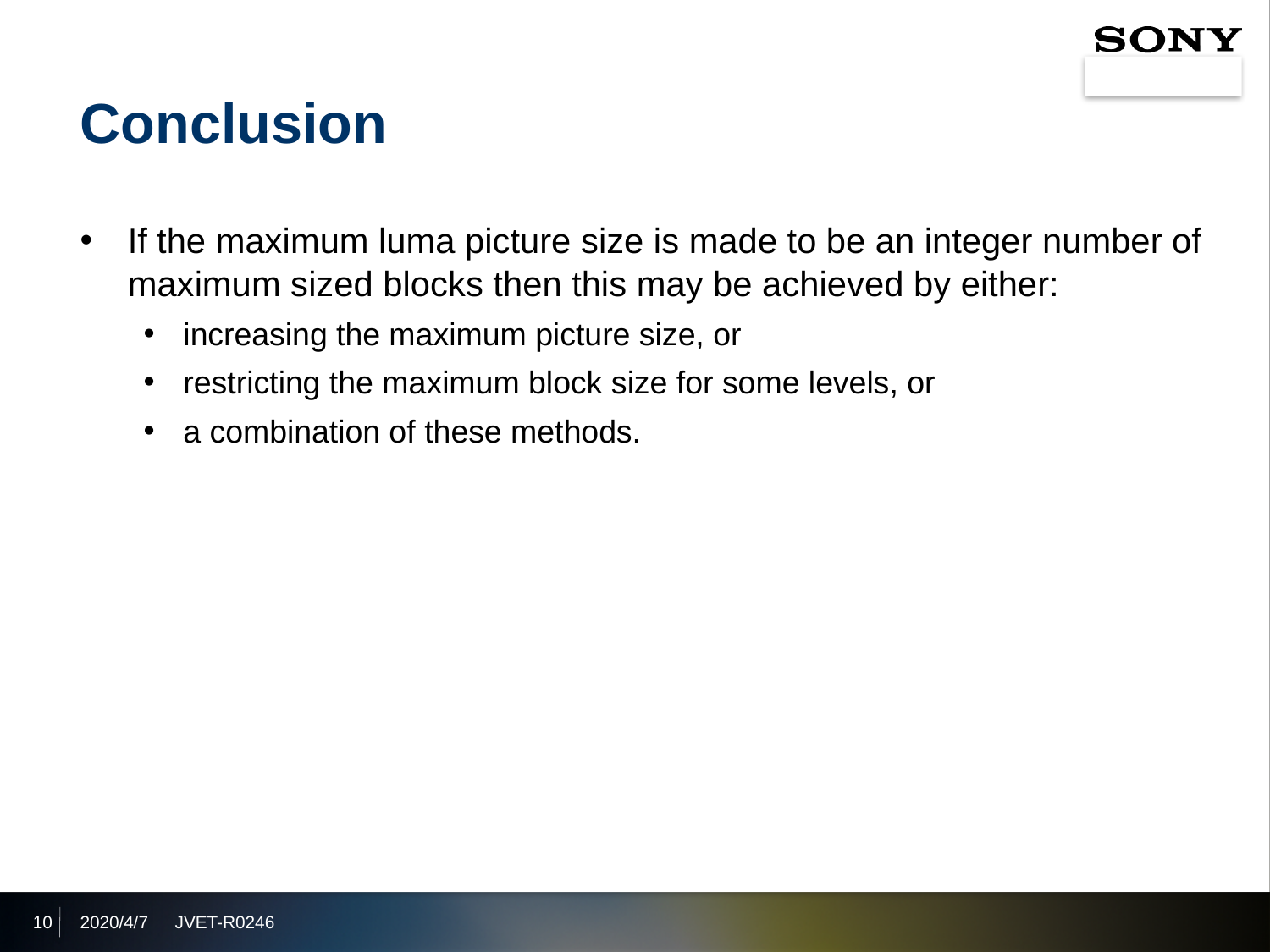

# Conclusion

If the maximum luma picture size is made to be an integer number of maximum sized blocks then this may be achieved by either:
increasing the maximum picture size, or
restricting the maximum block size for some levels, or
a combination of these methods.

10
2020/4/7
JVET-R0246